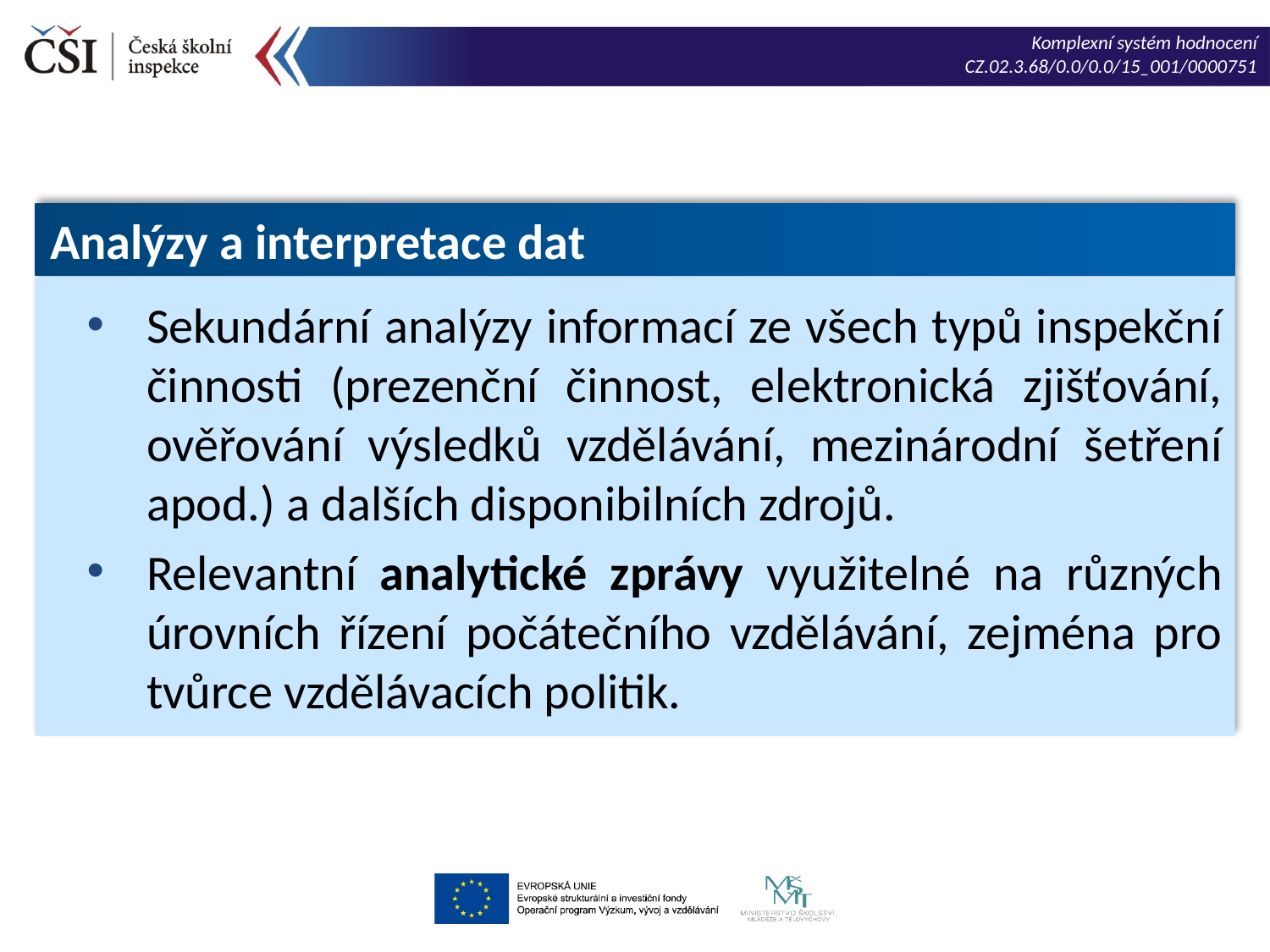

Analýzy a interpretace dat
Sekundární analýzy informací ze všech typů inspekční činnosti (prezenční činnost, elektronická zjišťování, ověřování výsledků vzdělávání, mezinárodní šetření apod.) a dalších disponibilních zdrojů.
Relevantní analytické zprávy využitelné na různých úrovních řízení počátečního vzdělávání, zejména pro tvůrce vzdělávacích politik.